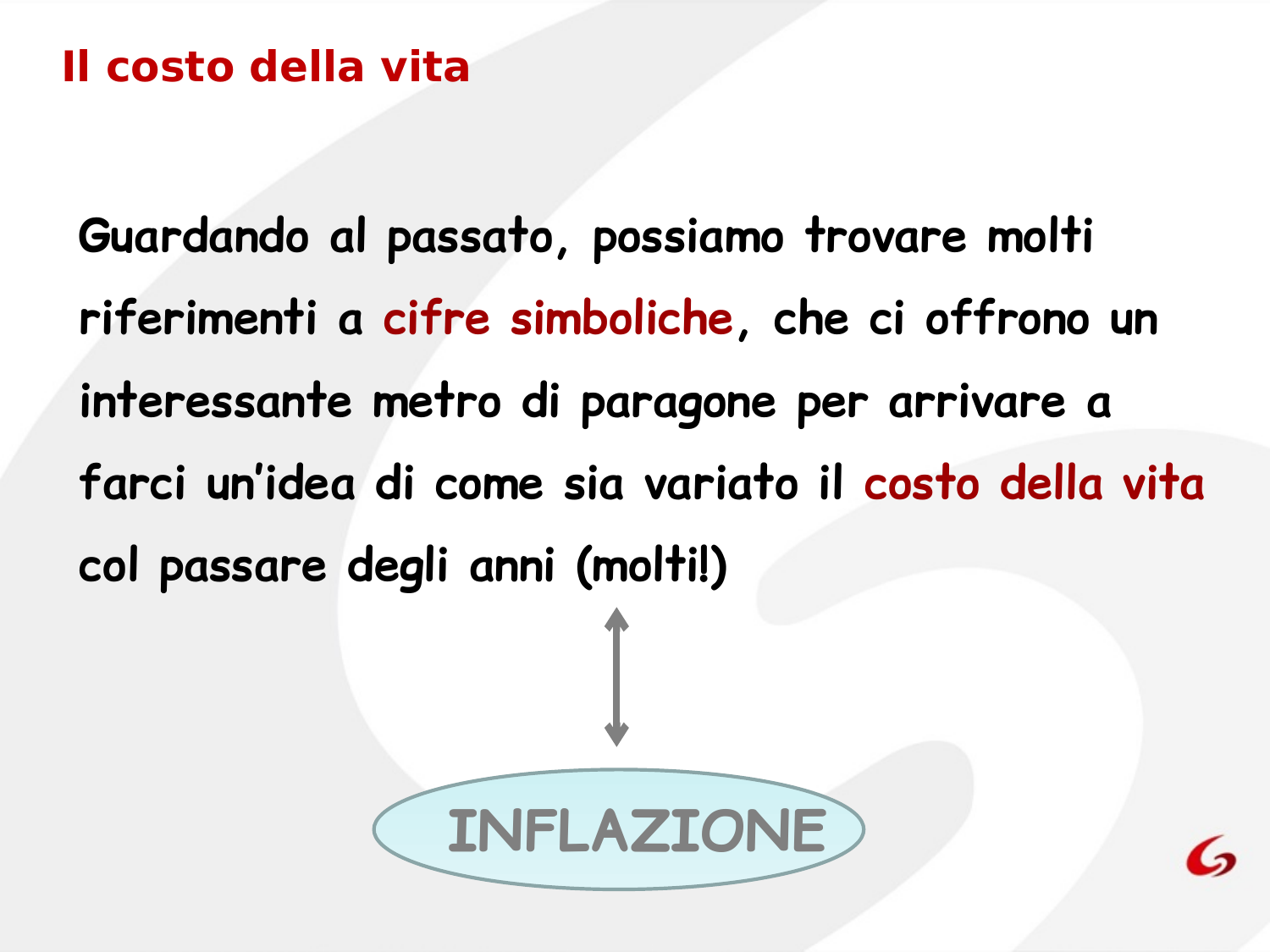

Il costo della vita
Guardando al passato, possiamo trovare molti riferimenti a cifre simboliche, che ci offrono un interessante metro di paragone per arrivare a farci un’idea di come sia variato il costo della vita col passare degli anni (molti!)

INFLAZIONE